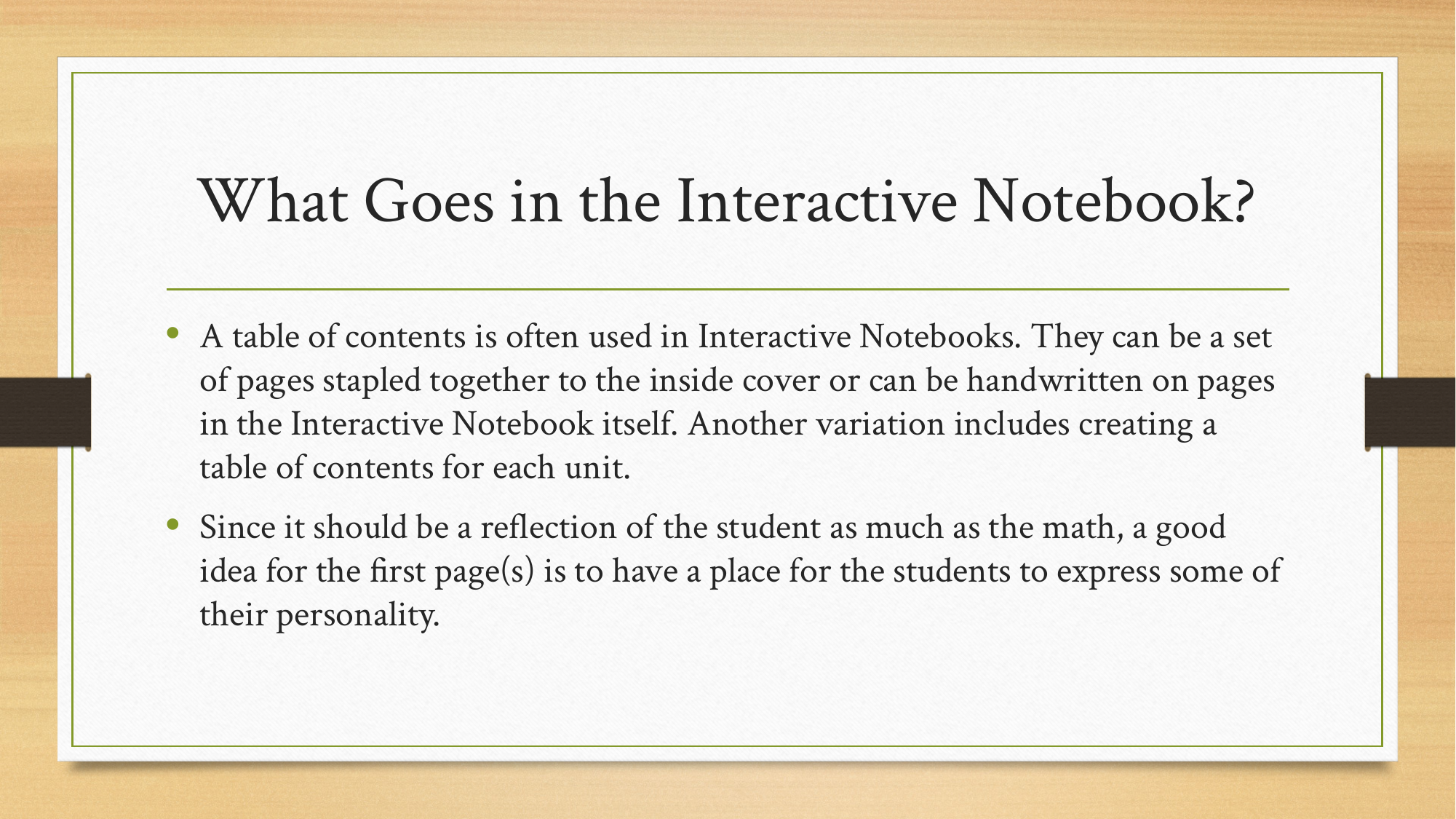

# What Goes in the Interactive Notebook?
A table of contents is often used in Interactive Notebooks. They can be a set of pages stapled together to the inside cover or can be handwritten on pages in the Interactive Notebook itself. Another variation includes creating a table of contents for each unit.
Since it should be a reflection of the student as much as the math, a good idea for the first page(s) is to have a place for the students to express some of their personality.